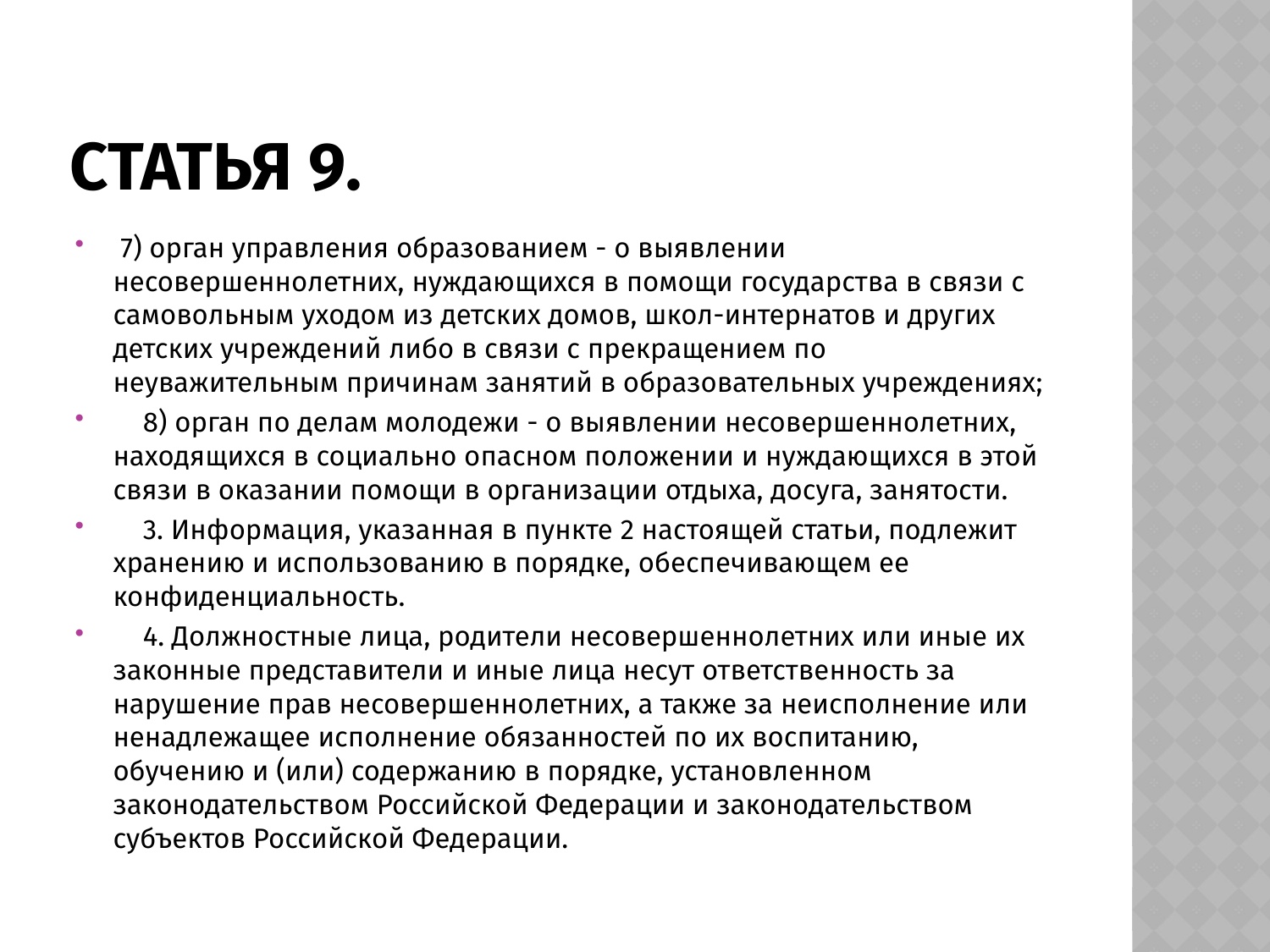

# Статья 9.
 7) орган управления образованием - о выявлении несовершеннолетних, нуждающихся в помощи государства в связи с самовольным уходом из детских домов, школ-интернатов и других детских учреждений либо в связи с прекращением по неуважительным причинам занятий в образовательных учреждениях;
    8) орган по делам молодежи - о выявлении несовершеннолетних, находящихся в социально опасном положении и нуждающихся в этой связи в оказании помощи в организации отдыха, досуга, занятости.
    3. Информация, указанная в пункте 2 настоящей статьи, подлежит хранению и использованию в порядке, обеспечивающем ее конфиденциальность.
    4. Должностные лица, родители несовершеннолетних или иные их законные представители и иные лица несут ответственность за нарушение прав несовершеннолетних, а также за неисполнение или ненадлежащее исполнение обязанностей по их воспитанию, обучению и (или) содержанию в порядке, установленном законодательством Российской Федерации и законодательством субъектов Российской Федерации.